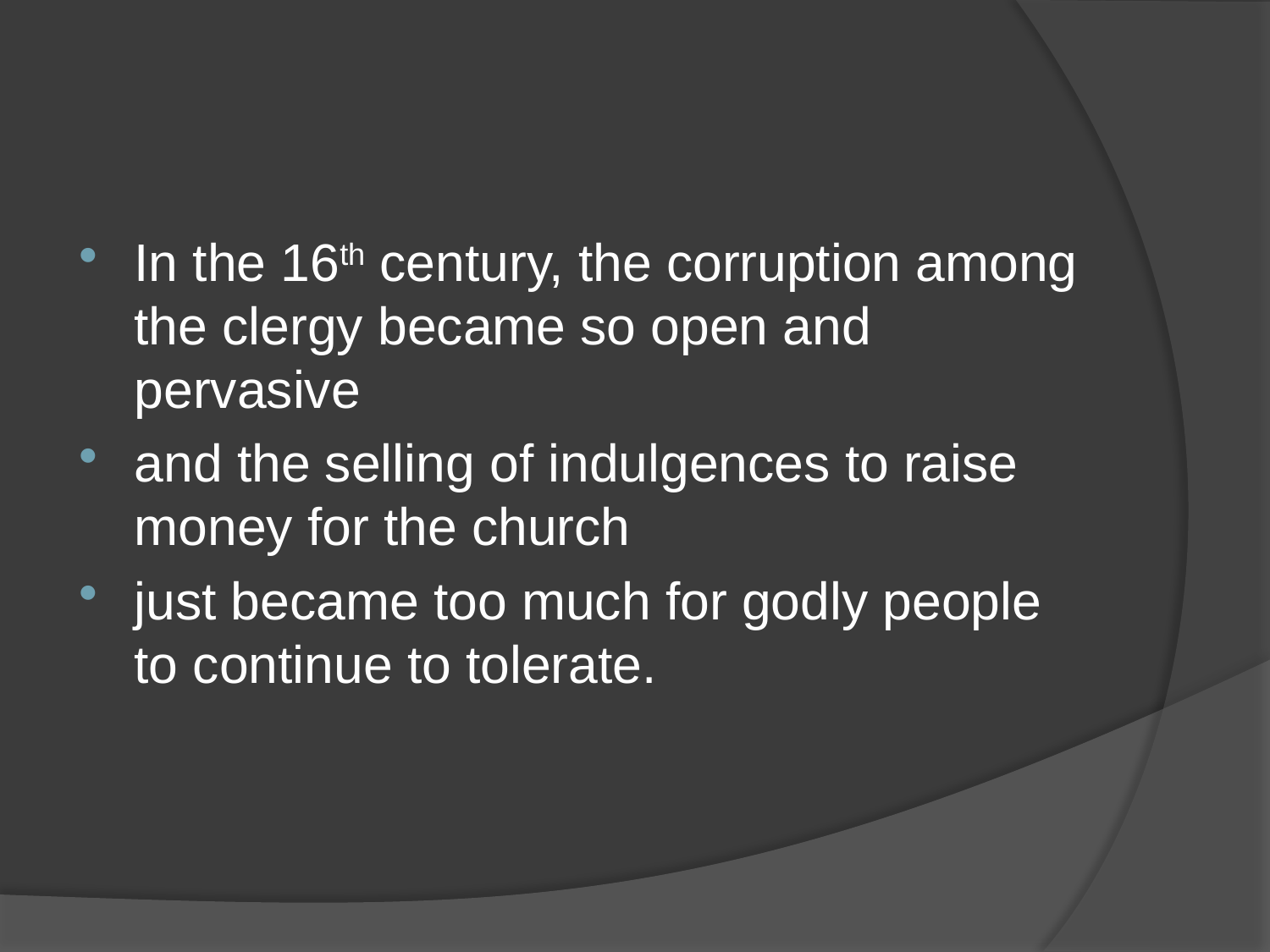

#
In the 16th century, the corruption among the clergy became so open and pervasive
and the selling of indulgences to raise money for the church
just became too much for godly people to continue to tolerate.